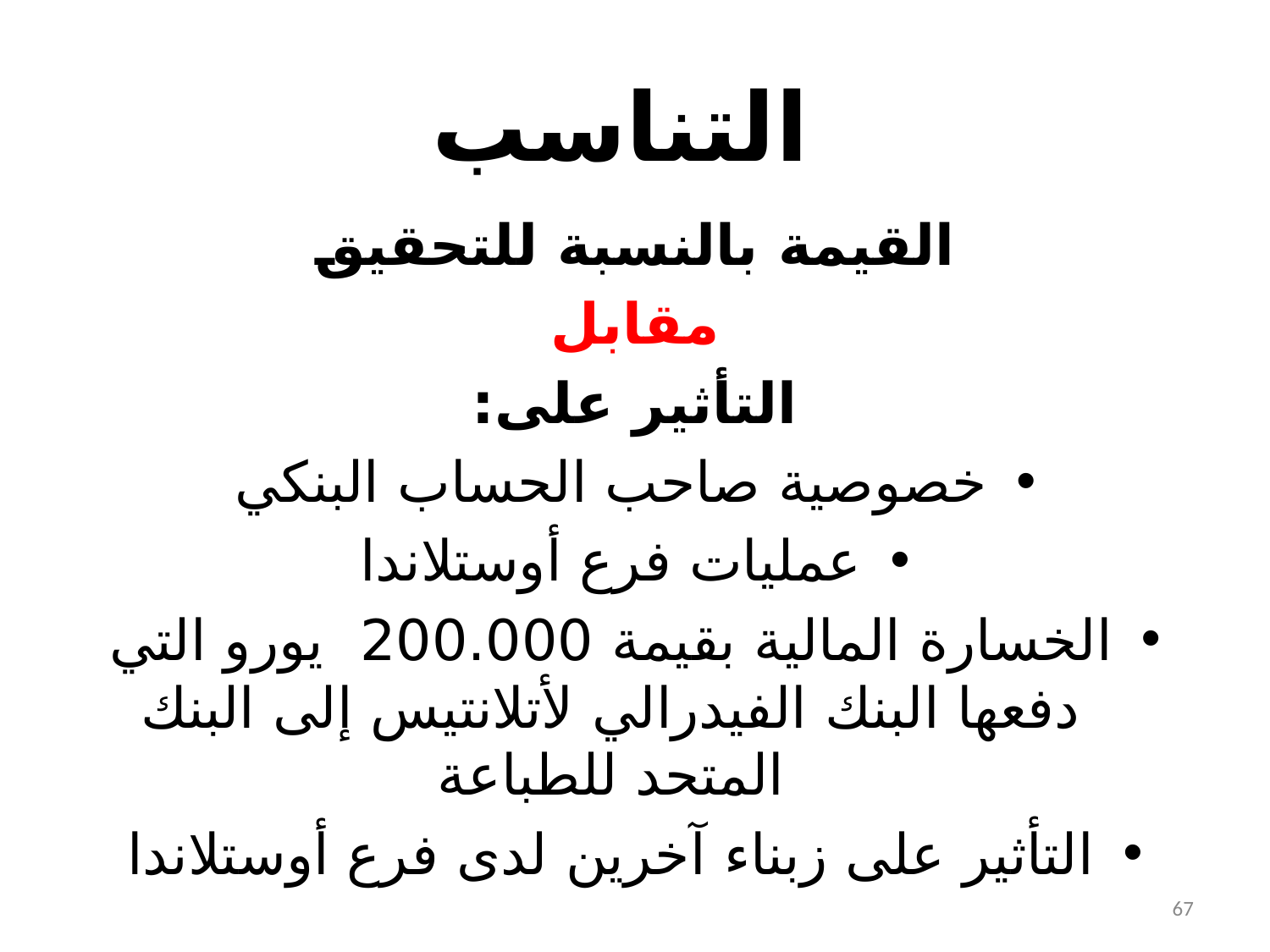

# التناسب

القيمة بالنسبة للتحقيق
مقابل
التأثير على:
خصوصية صاحب الحساب البنكي
عمليات فرع أوستلاندا
الخسارة المالية بقيمة 200.000  يورو التي دفعها البنك الفيدرالي لأتلانتيس إلى البنك المتحد للطباعة
التأثير على زبناء آخرين لدى فرع أوستلاندا
67